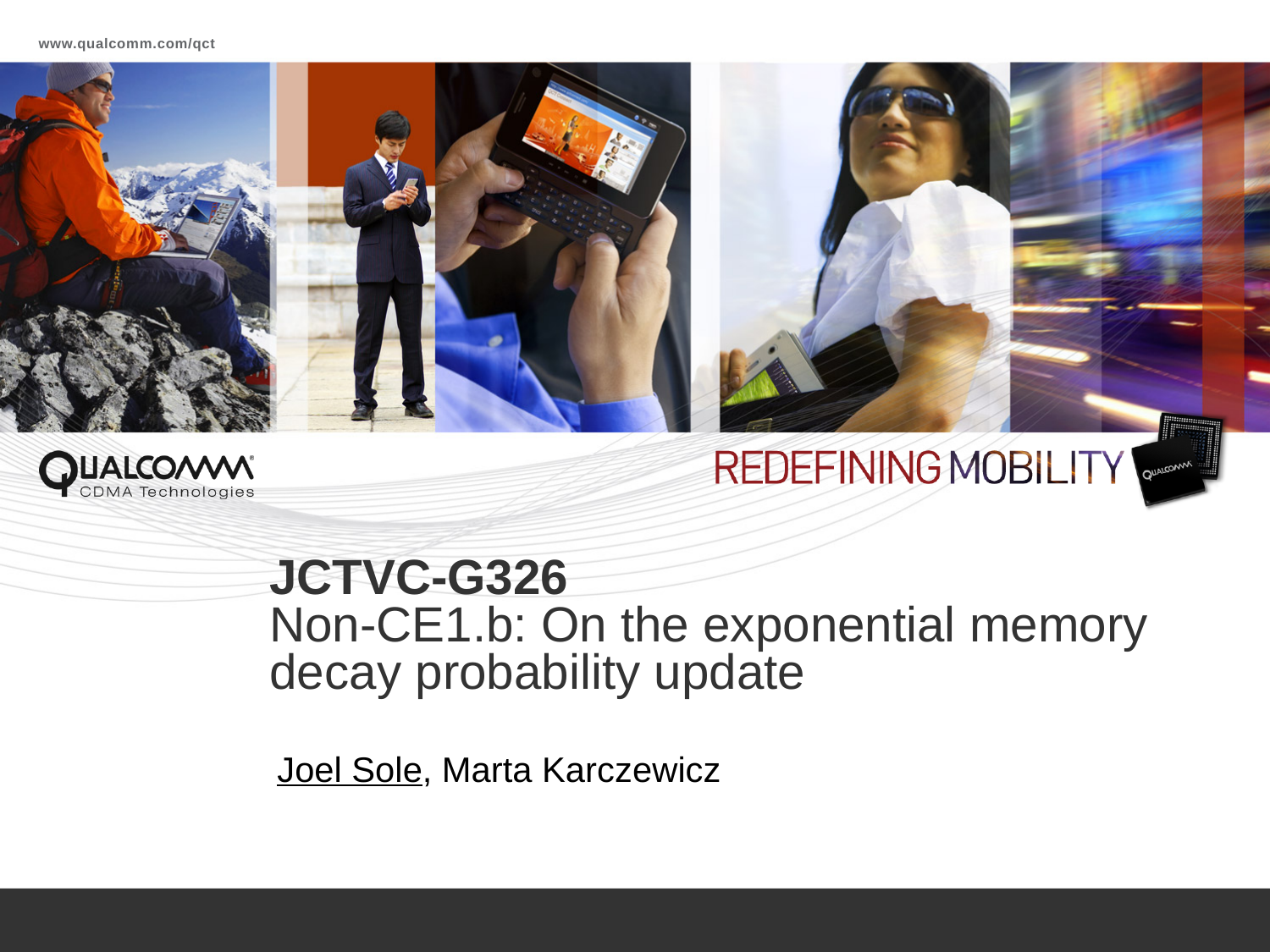

# JCTVC-G326 Non-CE1.b: On the exponential memory decay probability update
Joel Sole, Marta Karczewicz